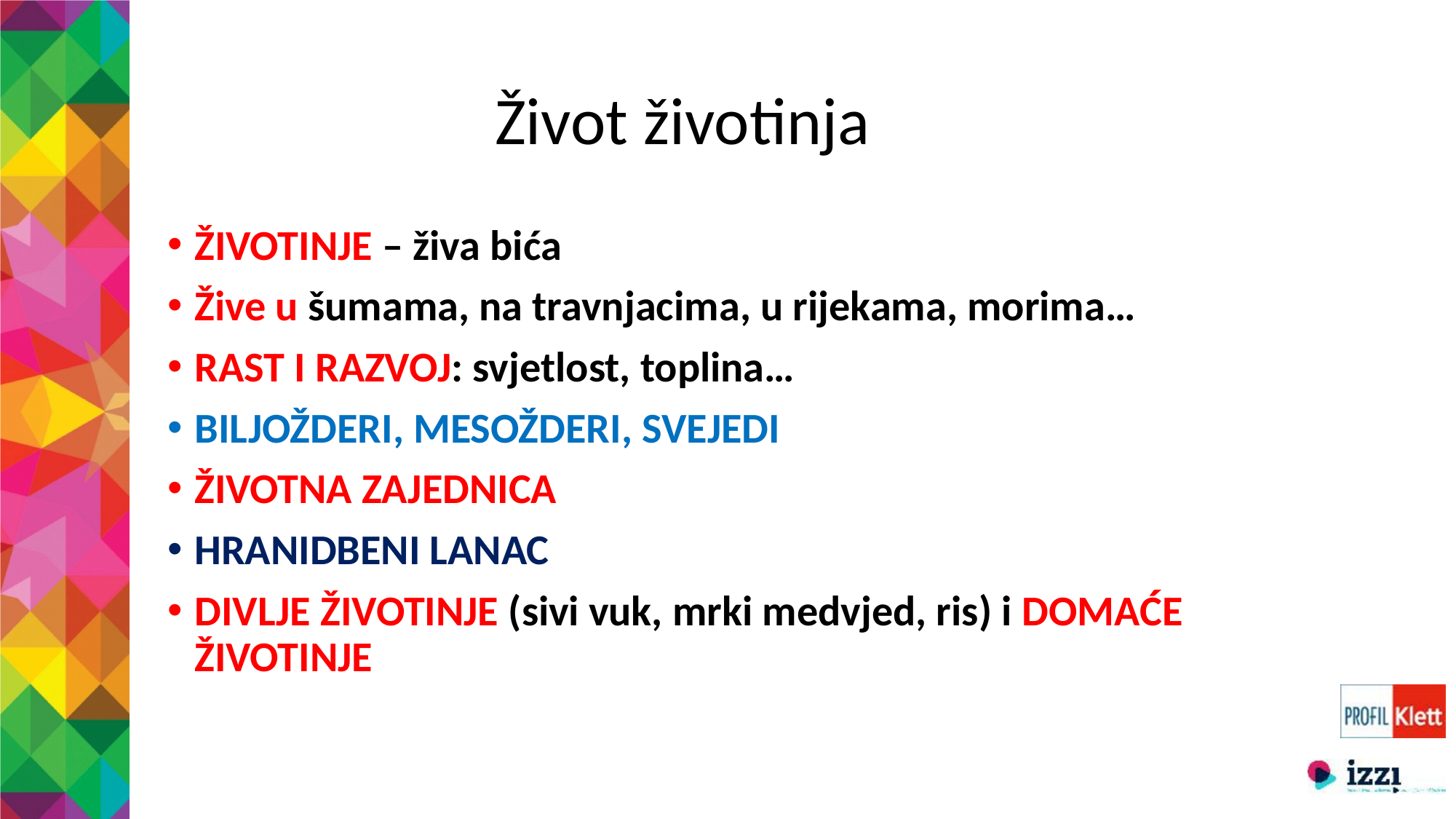

# Život životinja
ŽIVOTINJE – živa bića
Žive u šumama, na travnjacima, u rijekama, morima…
RAST I RAZVOJ: svjetlost, toplina…
BILJOŽDERI, MESOŽDERI, SVEJEDI
ŽIVOTNA ZAJEDNICA
HRANIDBENI LANAC
DIVLJE ŽIVOTINJE (sivi vuk, mrki medvjed, ris) i DOMAĆE ŽIVOTINJE